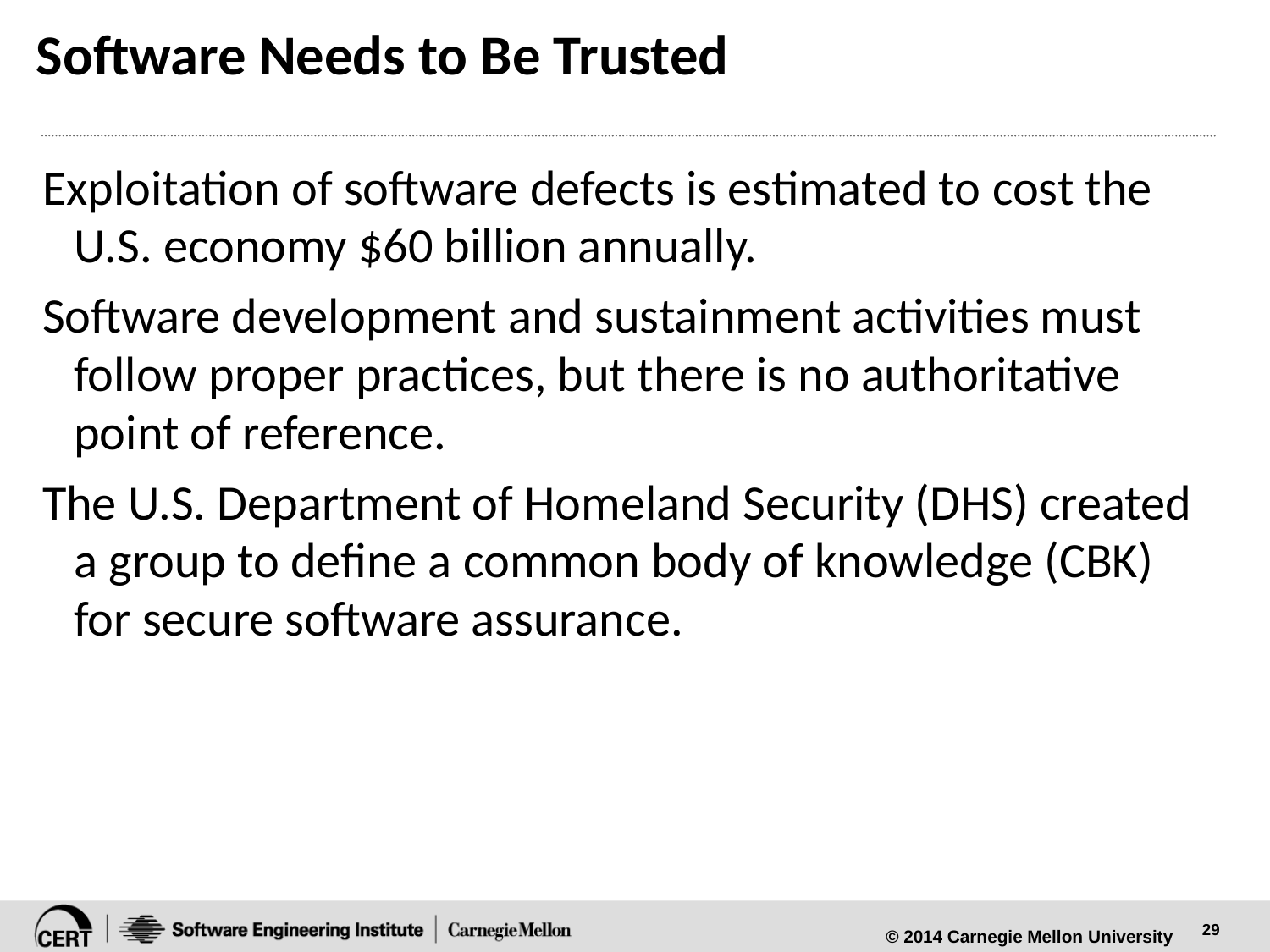

# Software Needs to Be Trusted
Exploitation of software defects is estimated to cost the U.S. economy $60 billion annually.
Software development and sustainment activities must follow proper practices, but there is no authoritative point of reference.
The U.S. Department of Homeland Security (DHS) created a group to define a common body of knowledge (CBK) for secure software assurance.